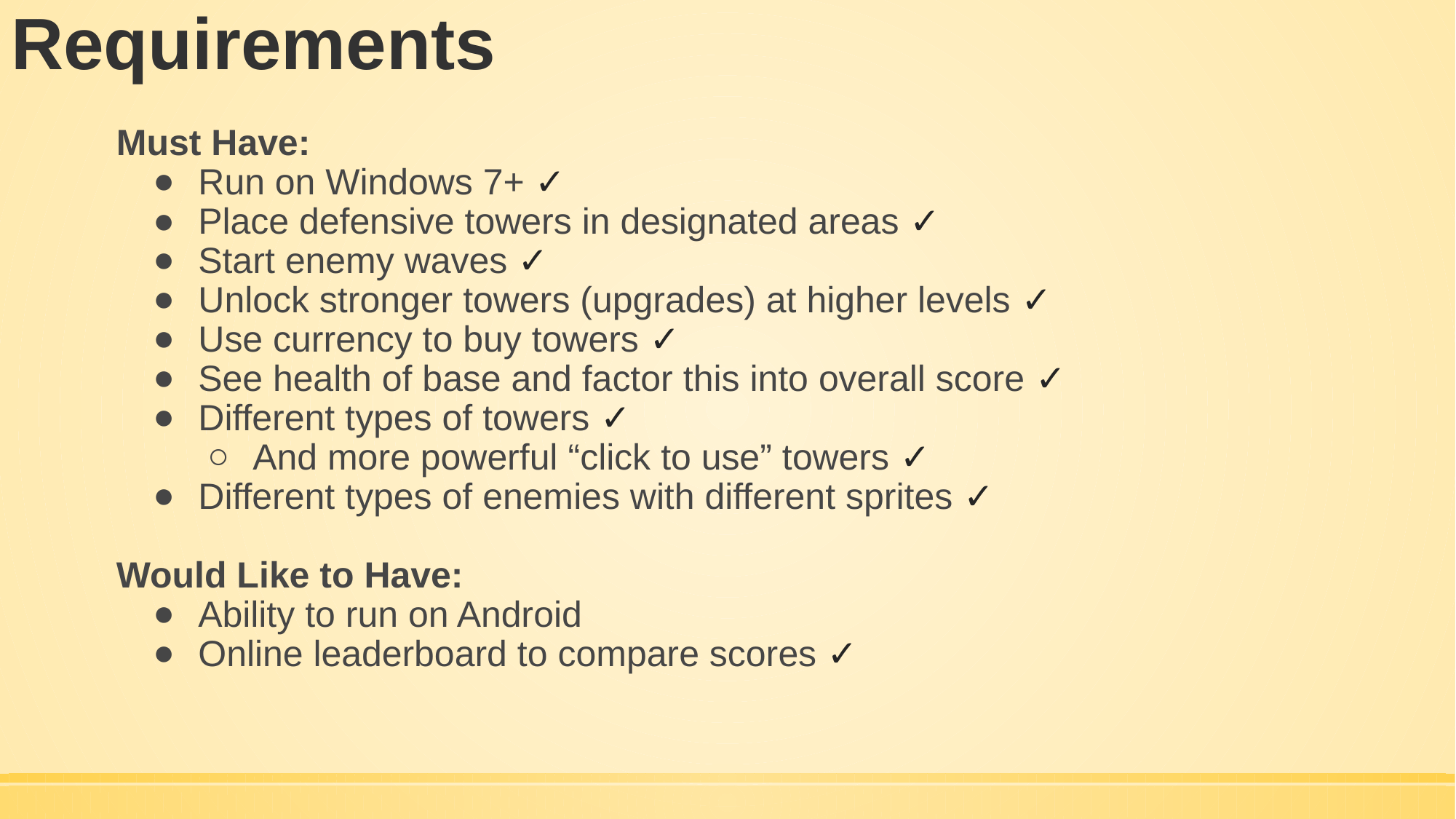

# Requirements
Must Have:
Run on Windows 7+ ✓
Place defensive towers in designated areas ✓
Start enemy waves ✓
Unlock stronger towers (upgrades) at higher levels ✓
Use currency to buy towers ✓
See health of base and factor this into overall score ✓
Different types of towers ✓
And more powerful “click to use” towers ✓
Different types of enemies with different sprites ✓

Would Like to Have:
Ability to run on Android
Online leaderboard to compare scores ✓